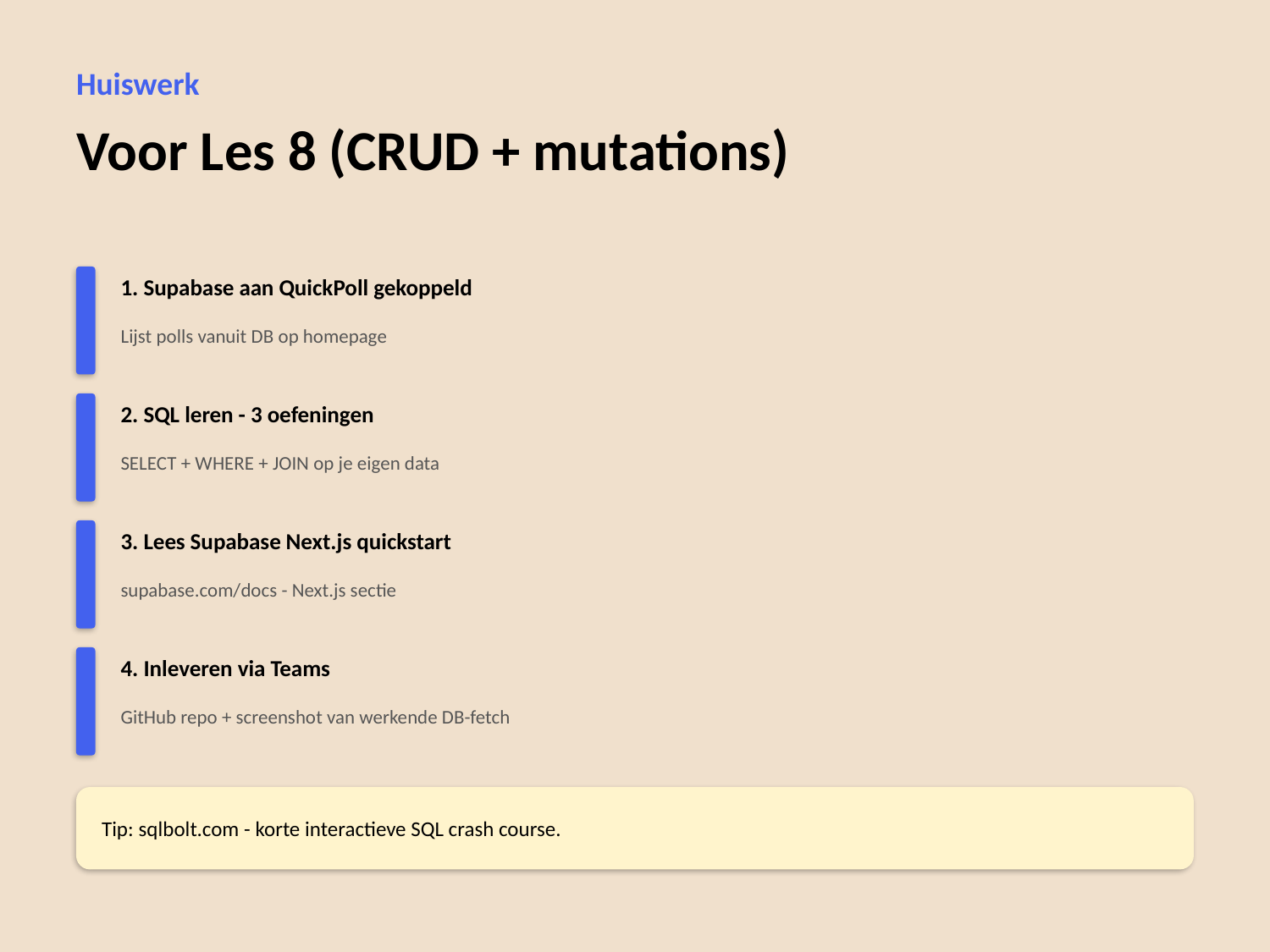

Huiswerk
Voor Les 8 (CRUD + mutations)

1. Supabase aan QuickPoll gekoppeld
Lijst polls vanuit DB op homepage

2. SQL leren - 3 oefeningen
SELECT + WHERE + JOIN op je eigen data

3. Lees Supabase Next.js quickstart
supabase.com/docs - Next.js sectie

4. Inleveren via Teams
GitHub repo + screenshot van werkende DB-fetch

Tip: sqlbolt.com - korte interactieve SQL crash course.